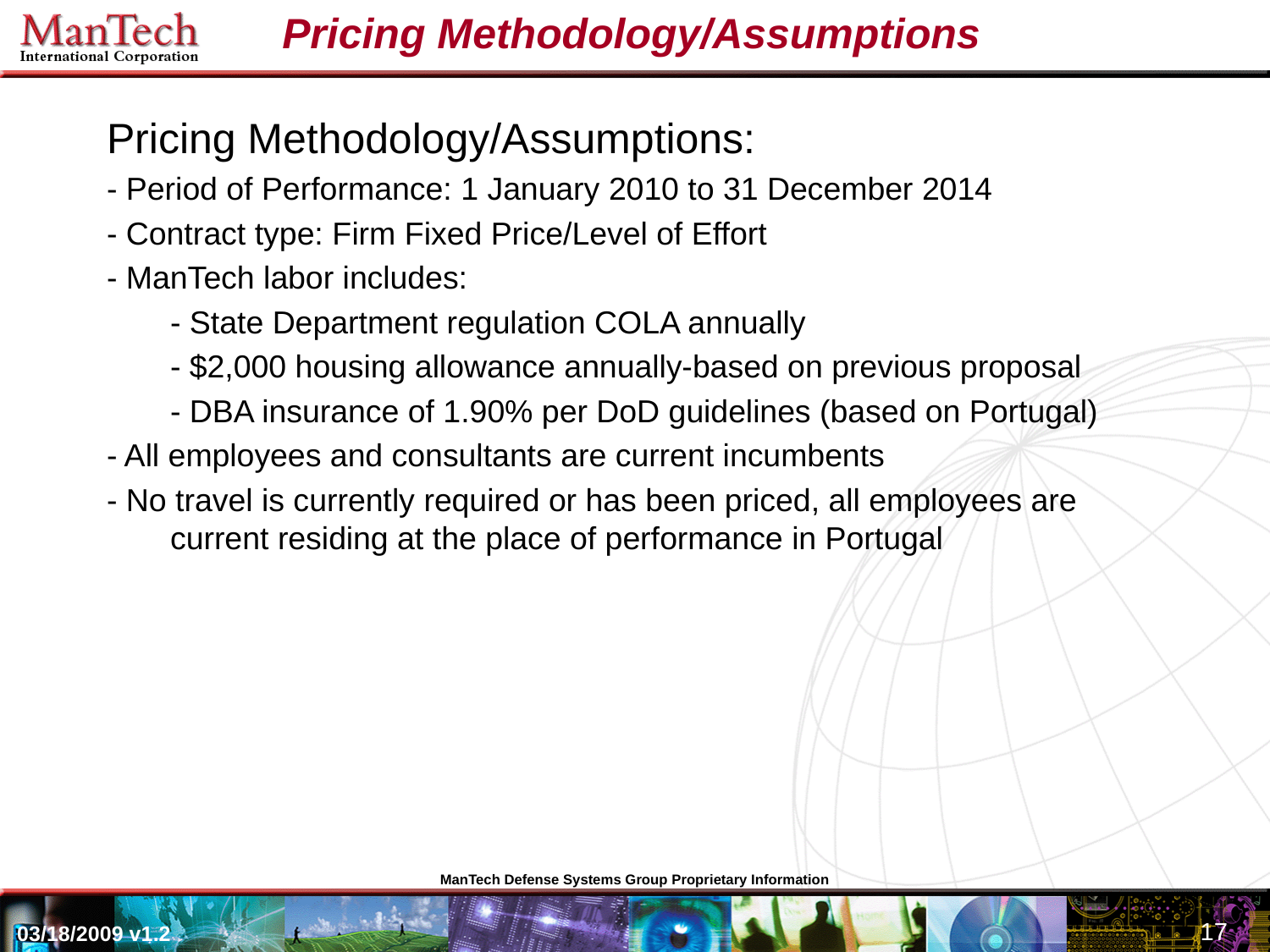

Pricing Methodology/Assumptions:
- Period of Performance: 1 January 2010 to 31 December 2014
- Contract type: Firm Fixed Price/Level of Effort
- ManTech labor includes:
	- State Department regulation COLA annually
	- $2,000 housing allowance annually-based on previous proposal
	- DBA insurance of 1.90% per DoD guidelines (based on Portugal)
- All employees and consultants are current incumbents
- No travel is currently required or has been priced, all employees are current residing at the place of performance in Portugal

Pricing Methodology/Assumptions